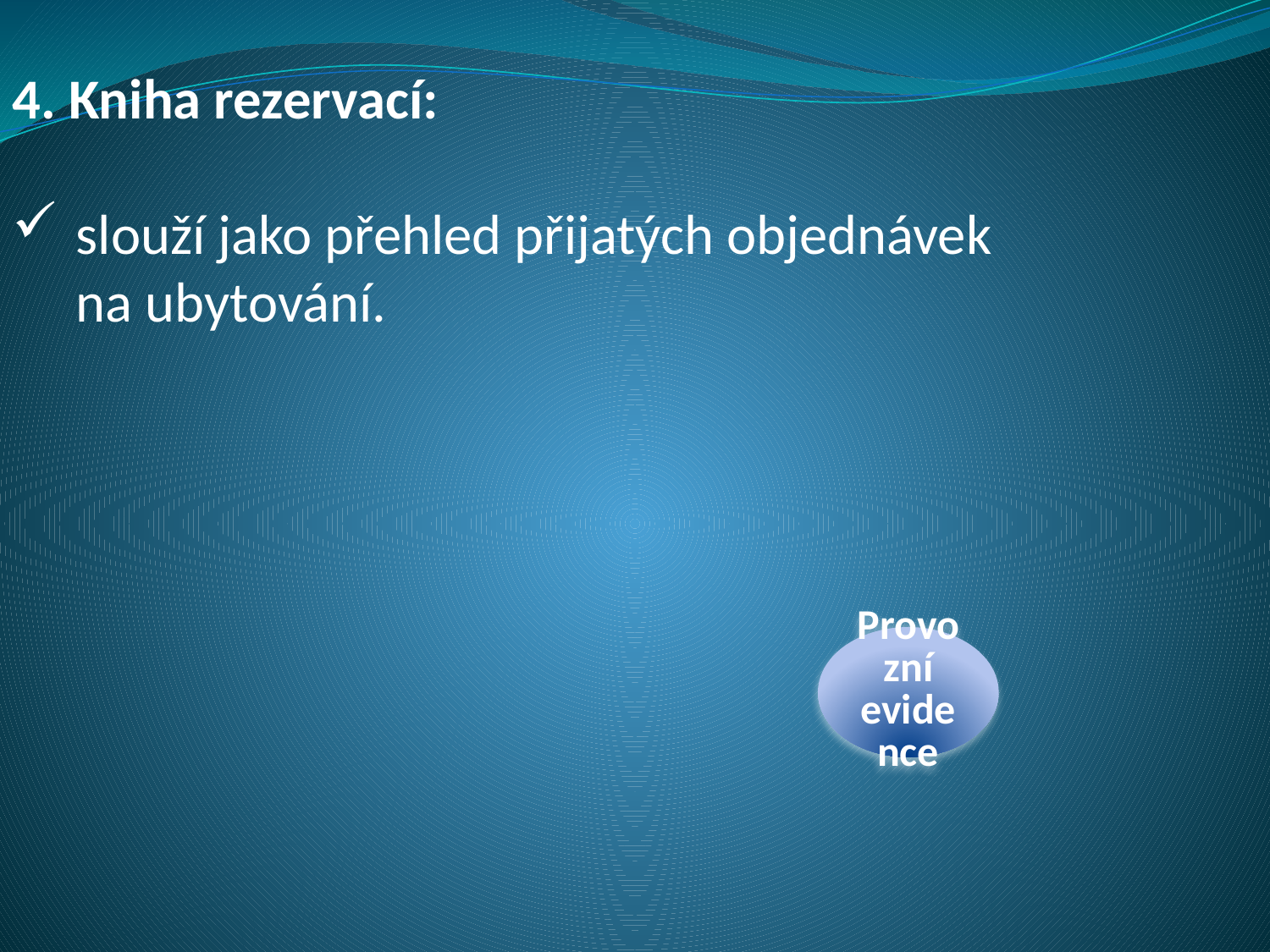

4. Kniha rezervací:

slouží jako přehled přijatých objednávek
na ubytování.
Provozní evidence
4